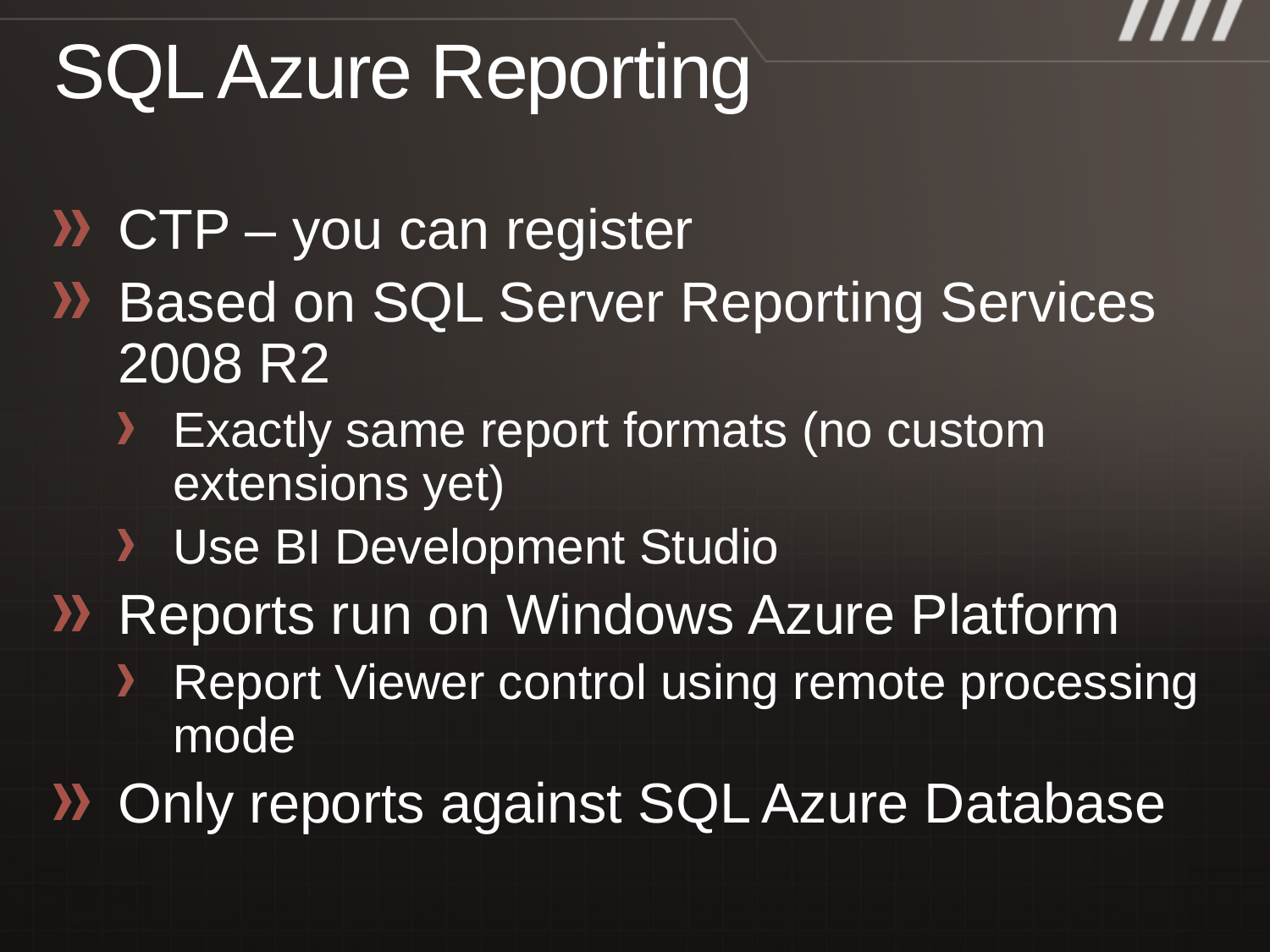

# SQL Azure Reporting
CTP – you can register
Based on SQL Server Reporting Services 2008 R2
Exactly same report formats (no custom extensions yet)
Use BI Development Studio
Reports run on Windows Azure Platform
Report Viewer control using remote processing mode
Only reports against SQL Azure Database